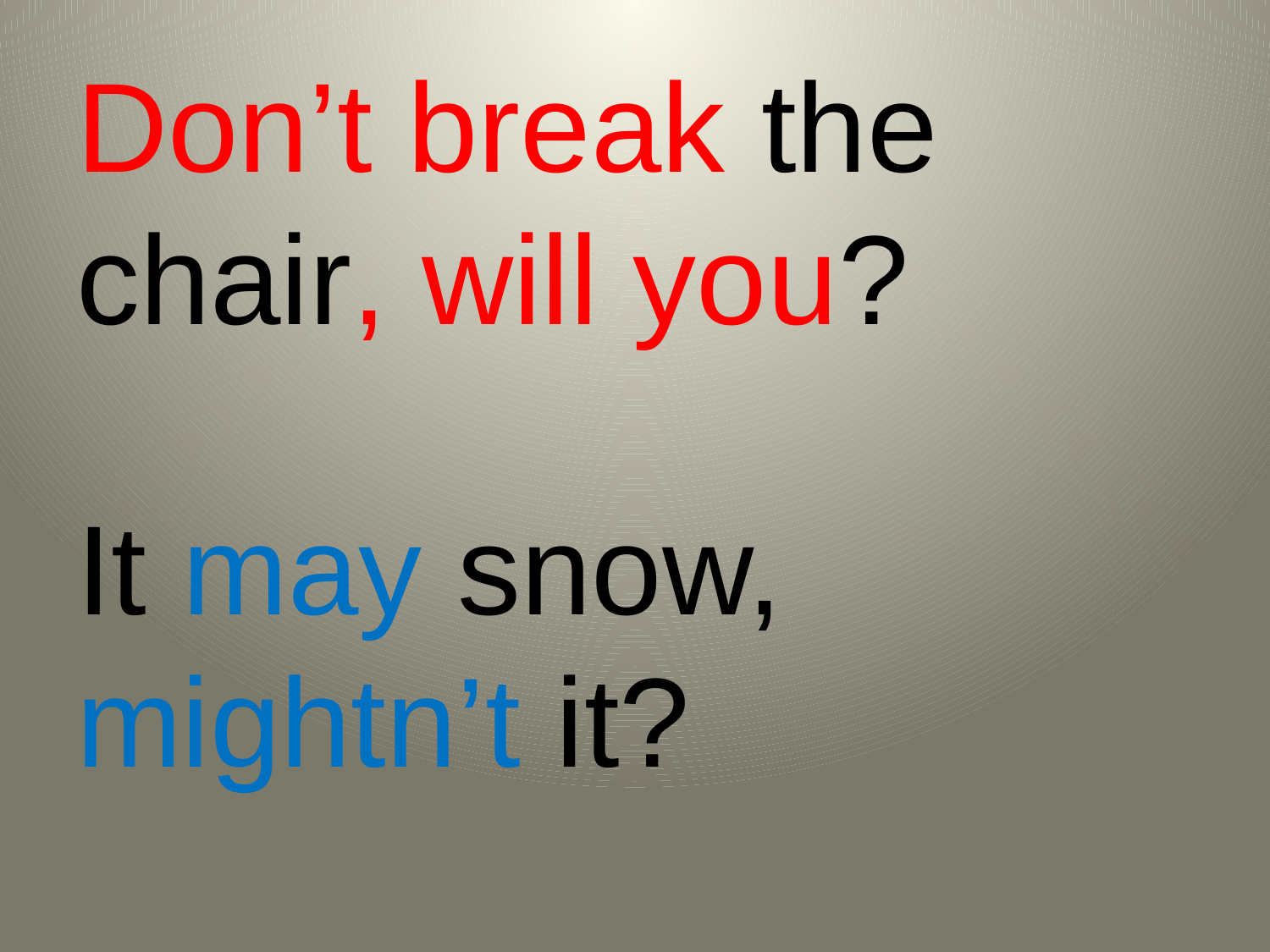

# Don’t break the chair, will you? It may snow, mightn’t it?